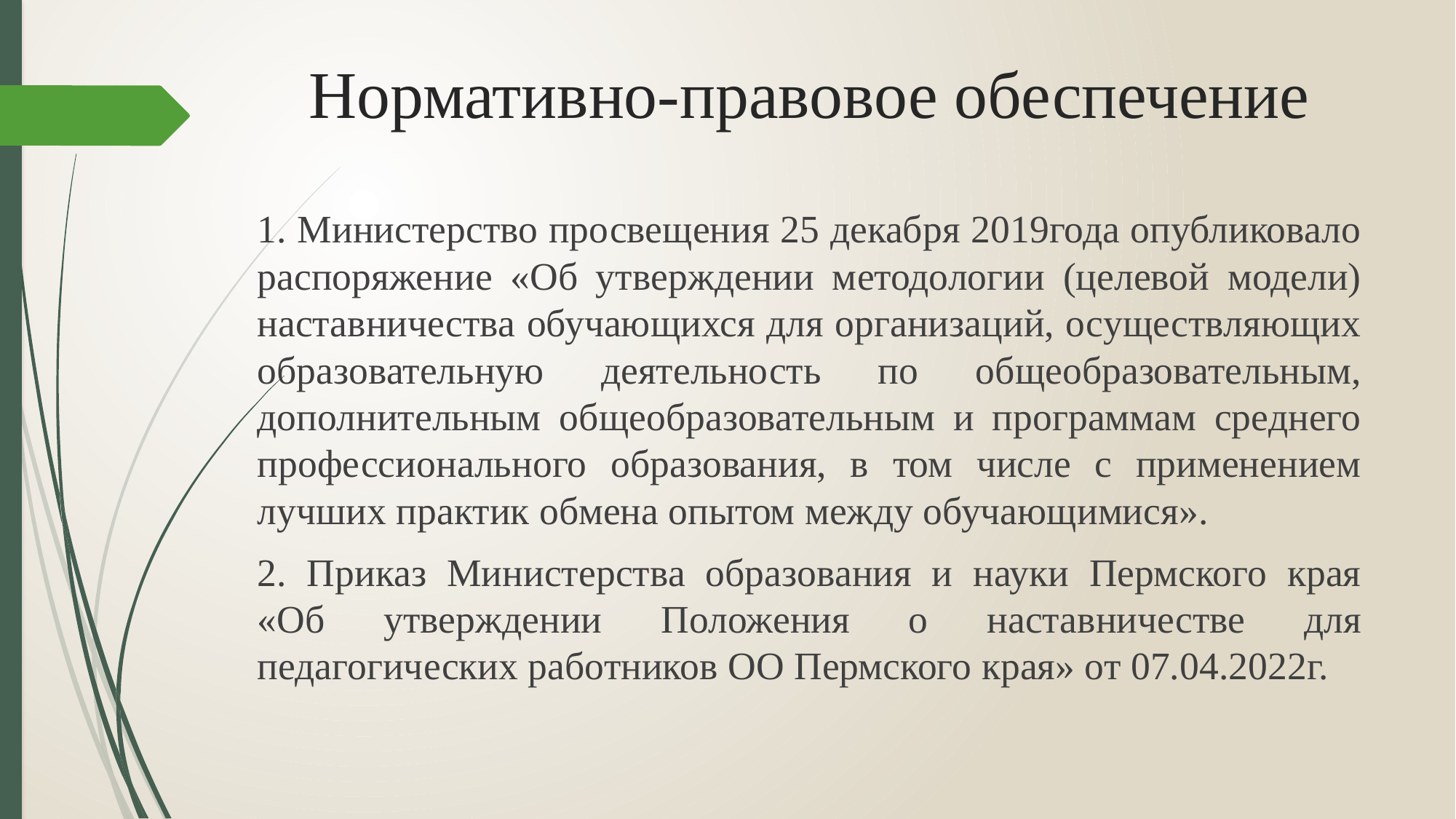

# Нормативно-правовое обеспечение
1. Министерство просвещения 25 декабря 2019года опубликовало распоряжение «Об утверждении методологии (целевой модели) наставничества обучающихся для организаций, осуществляющих образовательную деятельность по общеобразовательным, дополнительным общеобразовательным и программам среднего профессионального образования, в том числе с применением лучших практик обмена опытом между обучающимися».
2. Приказ Министерства образования и науки Пермского края «Об утверждении Положения о наставничестве для педагогических работников ОО Пермского края» от 07.04.2022г.